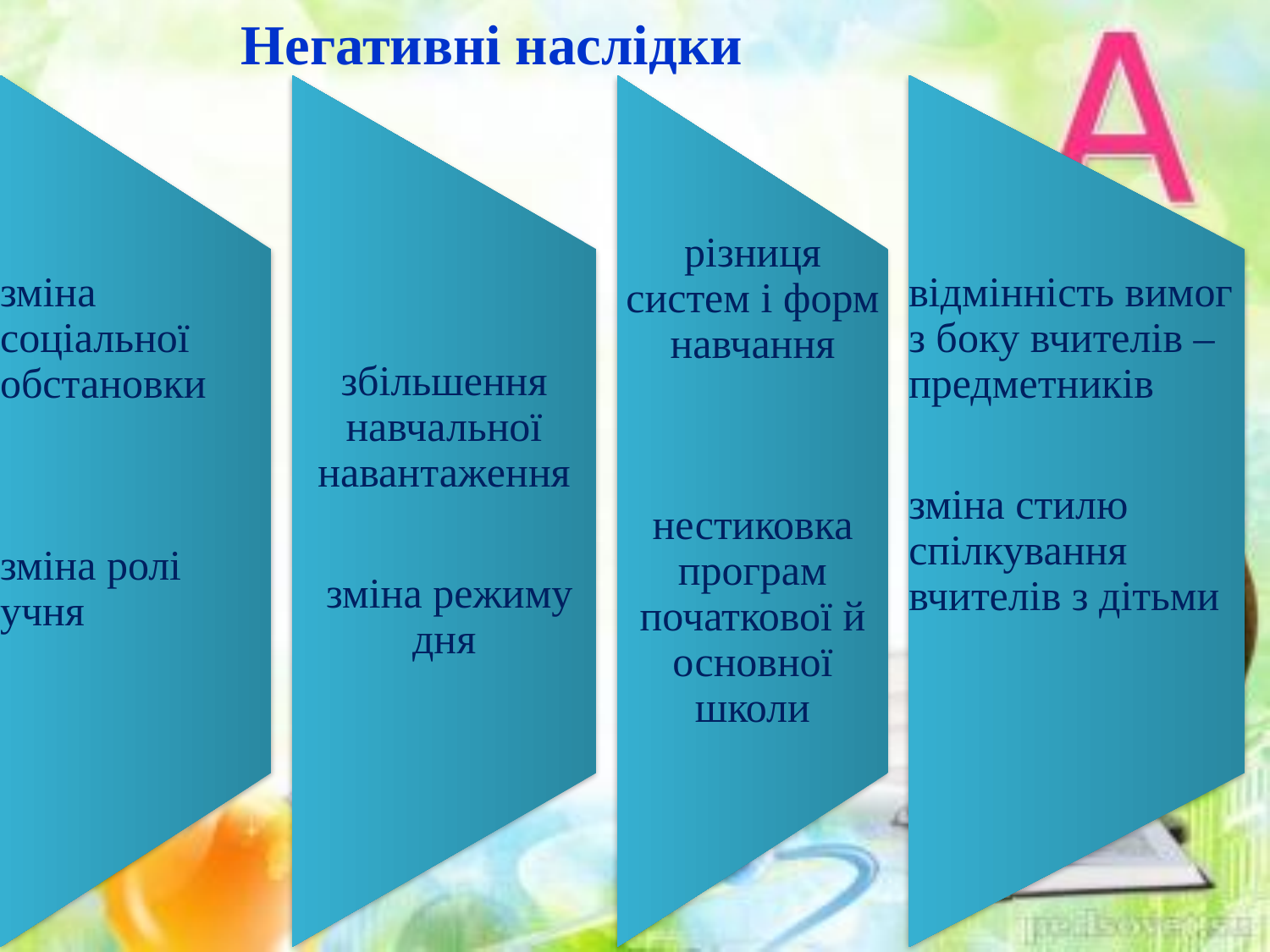

Негативні наслідки
зміна соціальної обстановки

зміна ролі учня

збільшення навчальної навантаження

 зміна режиму дня
різниця систем і форм навчання

нестиковка програм початкової й основної школи

відмінність вимог з боку вчителів – предметників

зміна стилю спілкування вчителів з дітьми